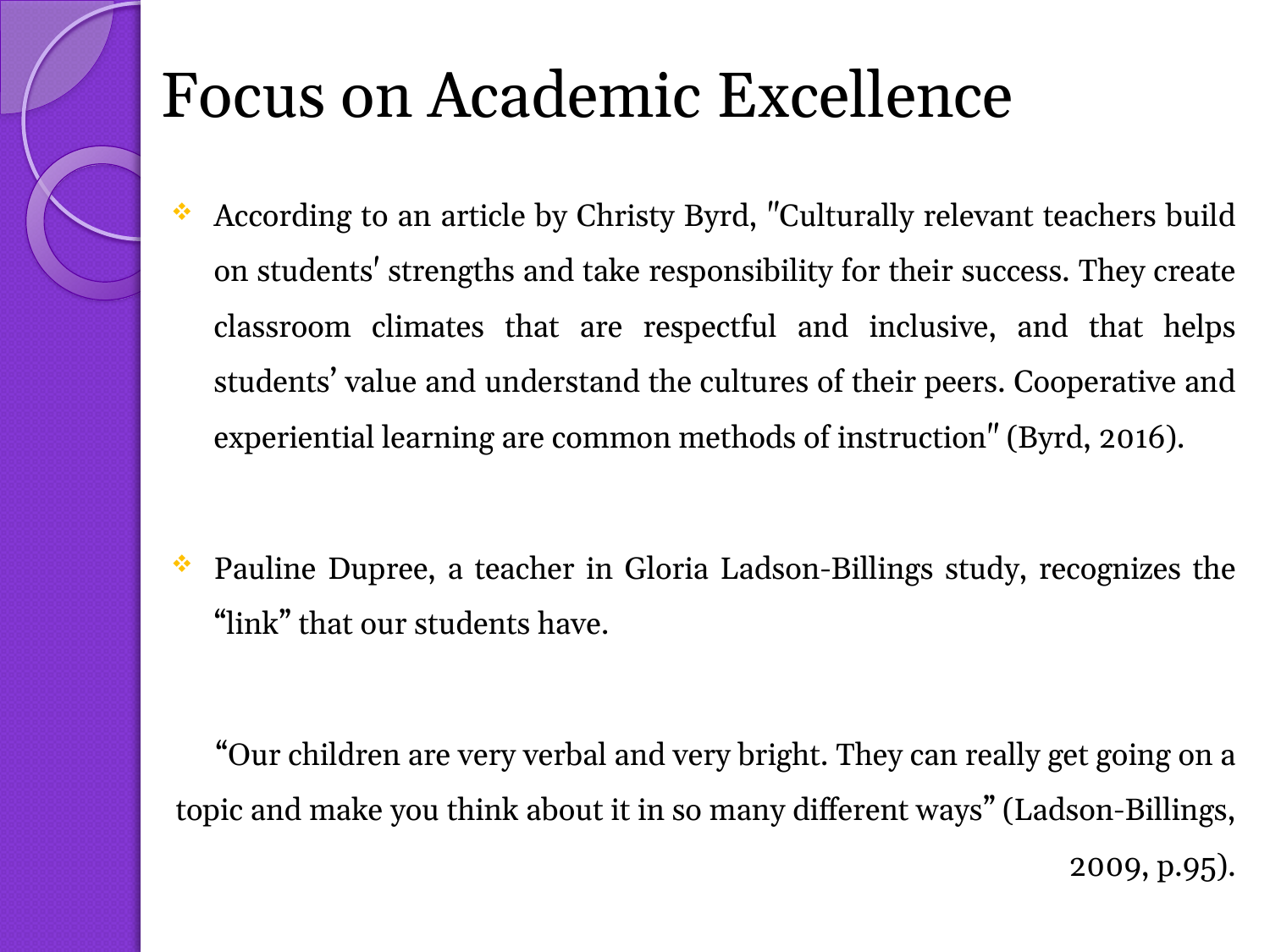

# Focus on Academic Excellence
According to an article by Christy Byrd, "Culturally relevant teachers build on students' strengths and take responsibility for their success. They create classroom climates that are respectful and inclusive, and that helps students’ value and understand the cultures of their peers. Cooperative and experiential learning are common methods of instruction" (Byrd, 2016).

Pauline Dupree, a teacher in Gloria Ladson-Billings study, recognizes the “link” that our students have.

“Our children are very verbal and very bright. They can really get going on a topic and make you think about it in so many different ways” (Ladson-Billings, 2009, p.95).